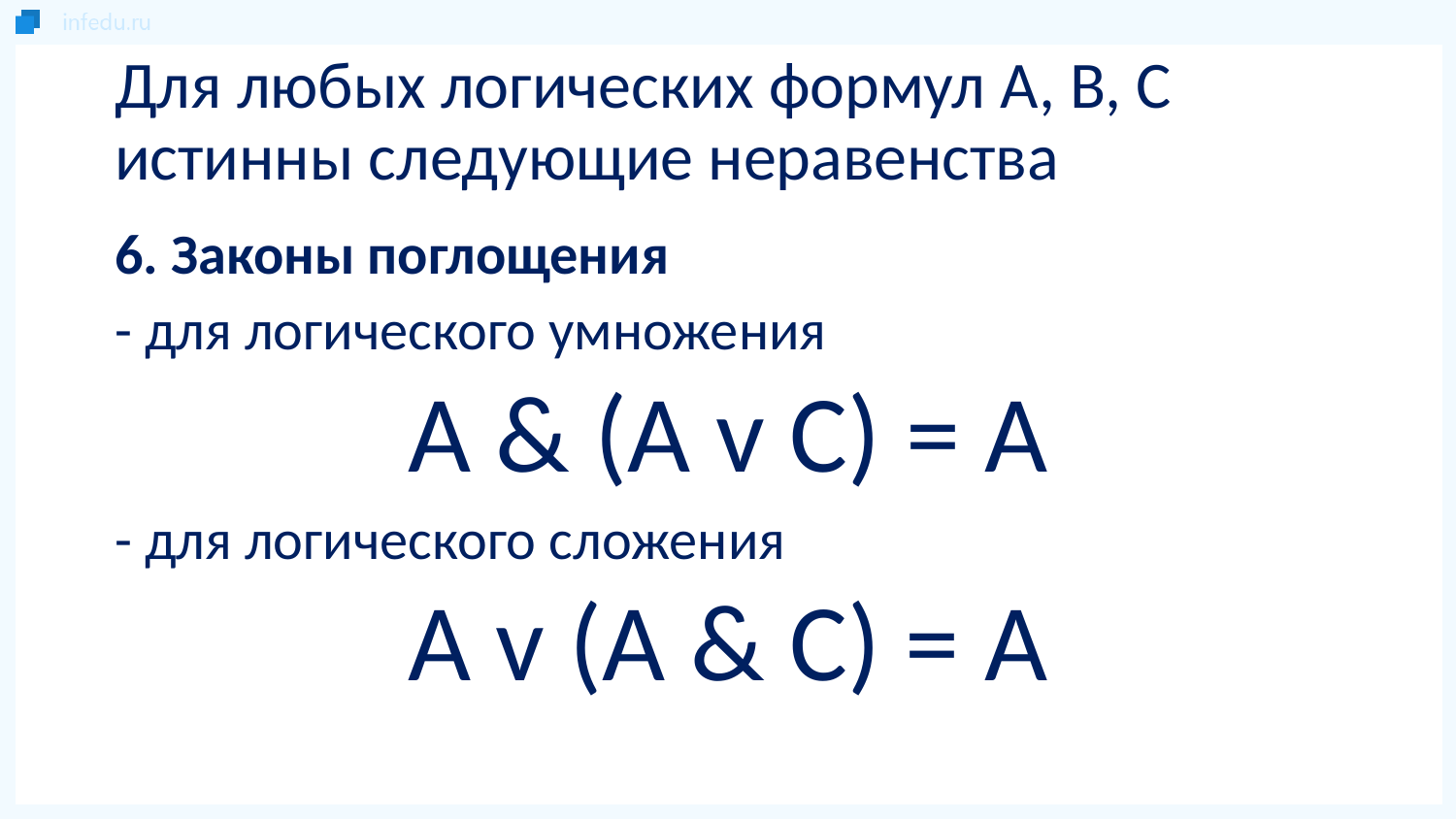

# Для любых логических формул A, B, C истинны следующие неравенства
6. Законы поглощения
- для логического умножения
A & (A v C) = A
- для логического сложения
A v (A & C) = A